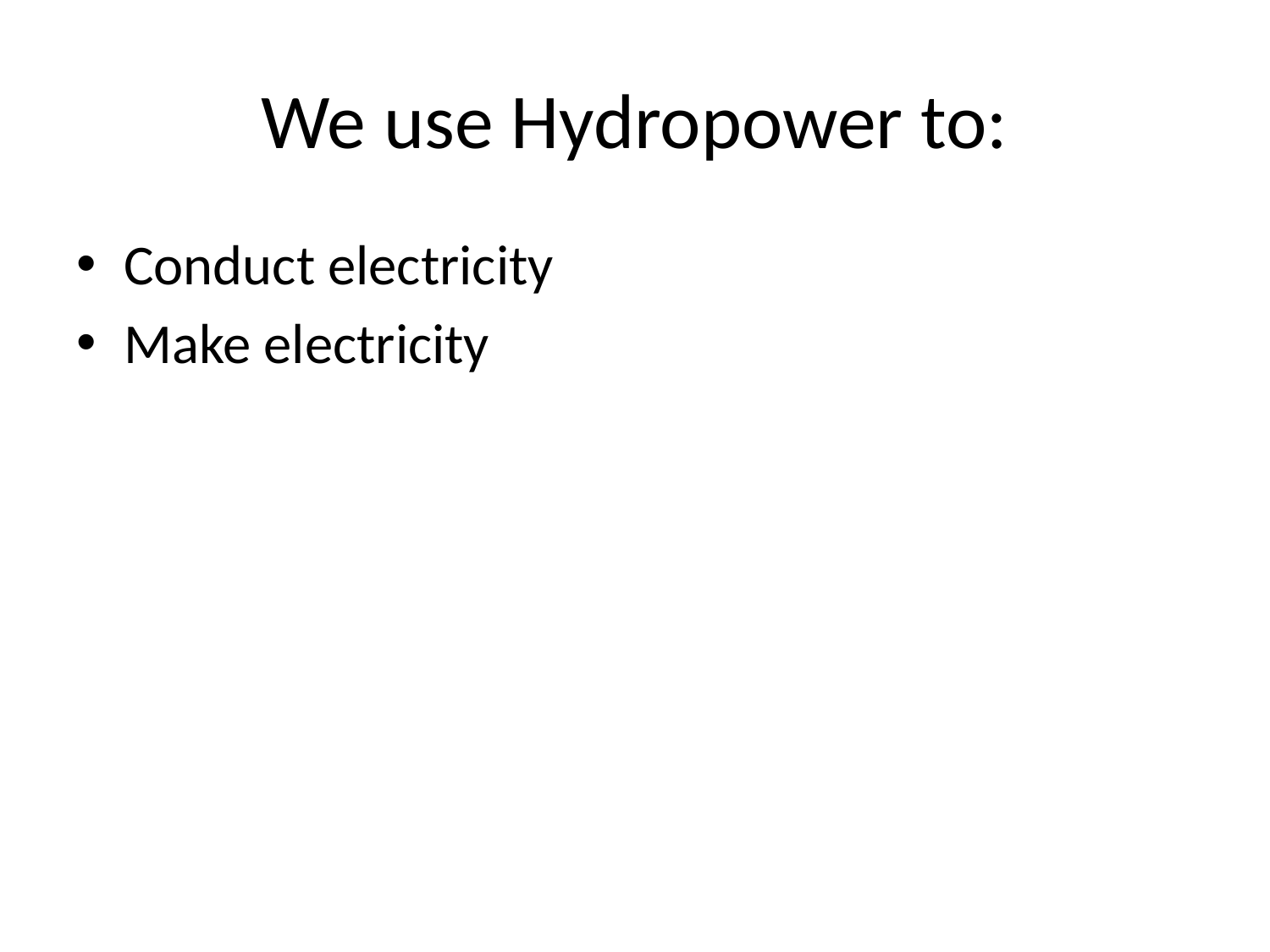

# We use Hydropower to:
Conduct electricity
Make electricity